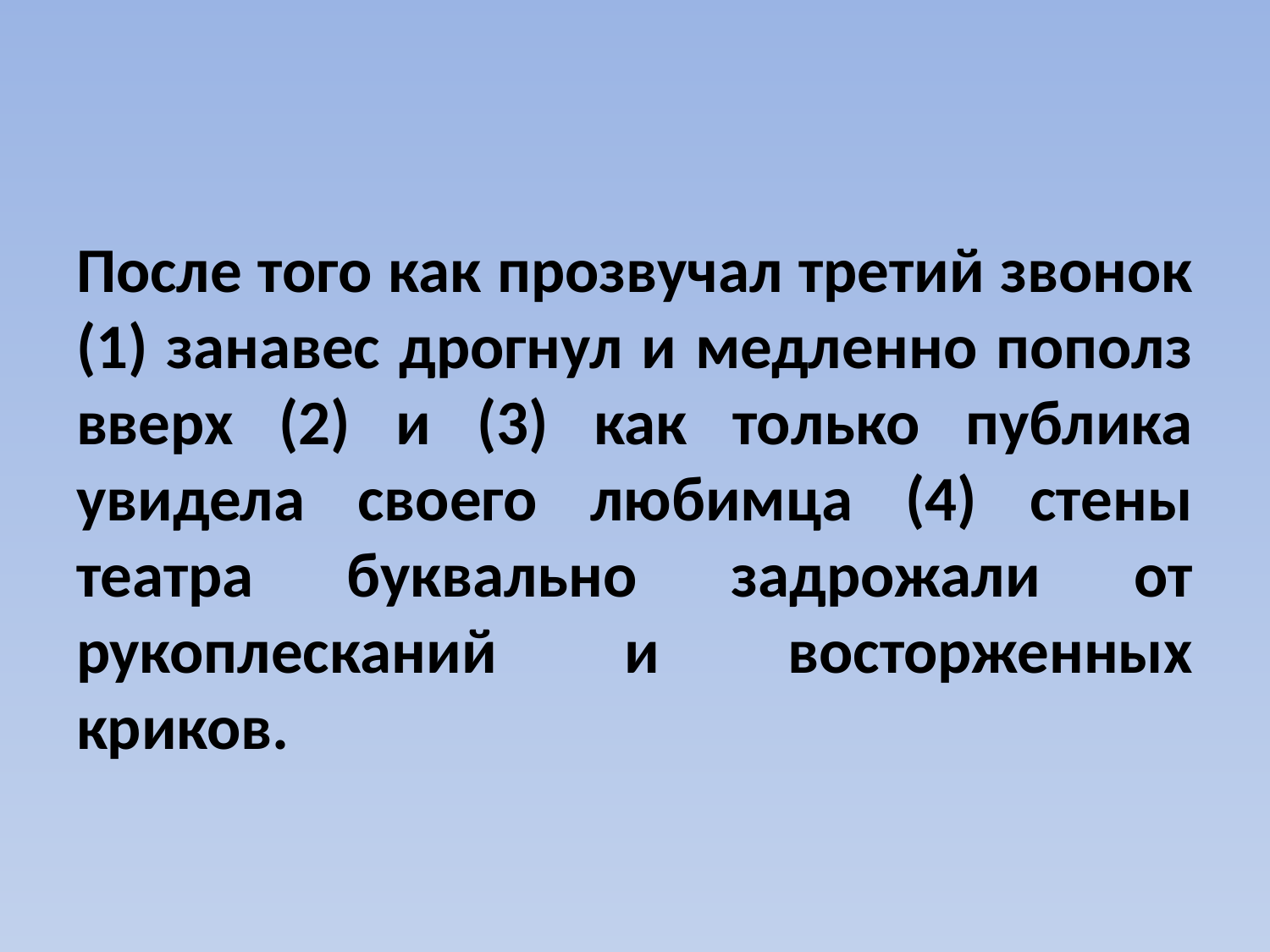

#
После того как прозвучал третий звонок (1) занавес дрогнул и медленно пополз вверх (2) и (3) как только публика увидела своего любимца (4) стены театра буквально задрожали от рукоплесканий и восторженных криков.